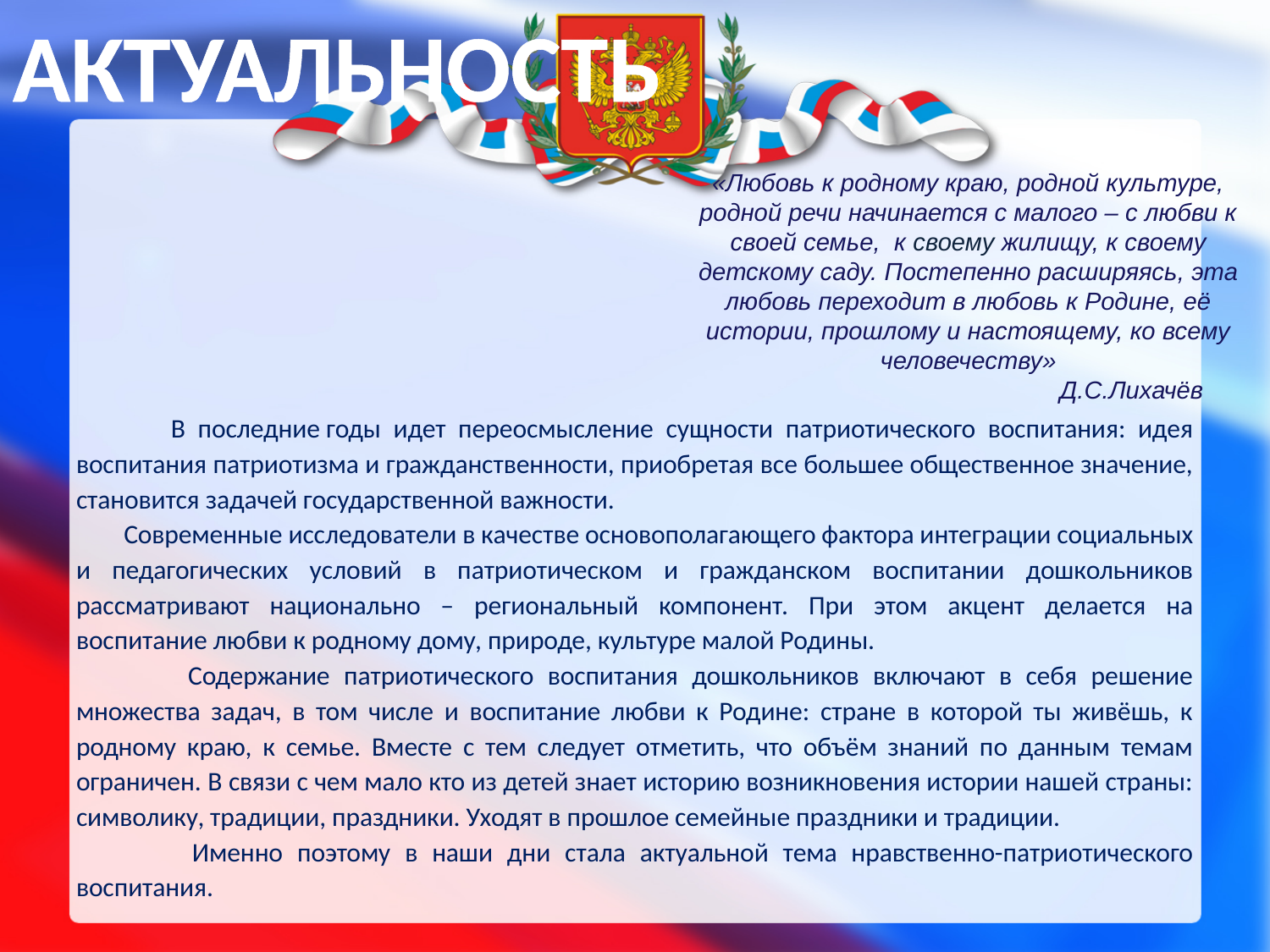

АКТУАЛЬНОСТЬ
# «Любовь к родному краю, родной культуре, родной речи начинается с малого – с любви к своей семье,  к своему жилищу, к своему детскому саду. Постепенно расширяясь, эта любовь переходит в любовь к Родине, её истории, прошлому и настоящему, ко всему человечеству» Д.С.Лихачёв
         В последние годы идет переосмысление сущности патриотического воспитания: идея воспитания патриотизма и гражданственности, приобретая все большее общественное значение, становится задачей государственной важности.
        Современные исследователи в качестве основополагающего фактора интеграции социальных и педагогических условий в патриотическом и гражданском воспитании дошкольников рассматривают национально – региональный компонент. При этом акцент делается на воспитание любви к родному дому, природе, культуре малой Родины.
        Содержание патриотического воспитания дошкольников включают в себя решение множества задач, в том числе и воспитание любви к Родине: стране в которой ты живёшь, к родному краю, к семье. Вместе с тем следует отметить, что объём знаний по данным темам ограничен. В связи с чем мало кто из детей знает историю возникновения истории нашей страны: символику, традиции, праздники. Уходят в прошлое семейные праздники и традиции.
        Именно поэтому в наши дни стала актуальной тема нравственно-патриотического воспитания.